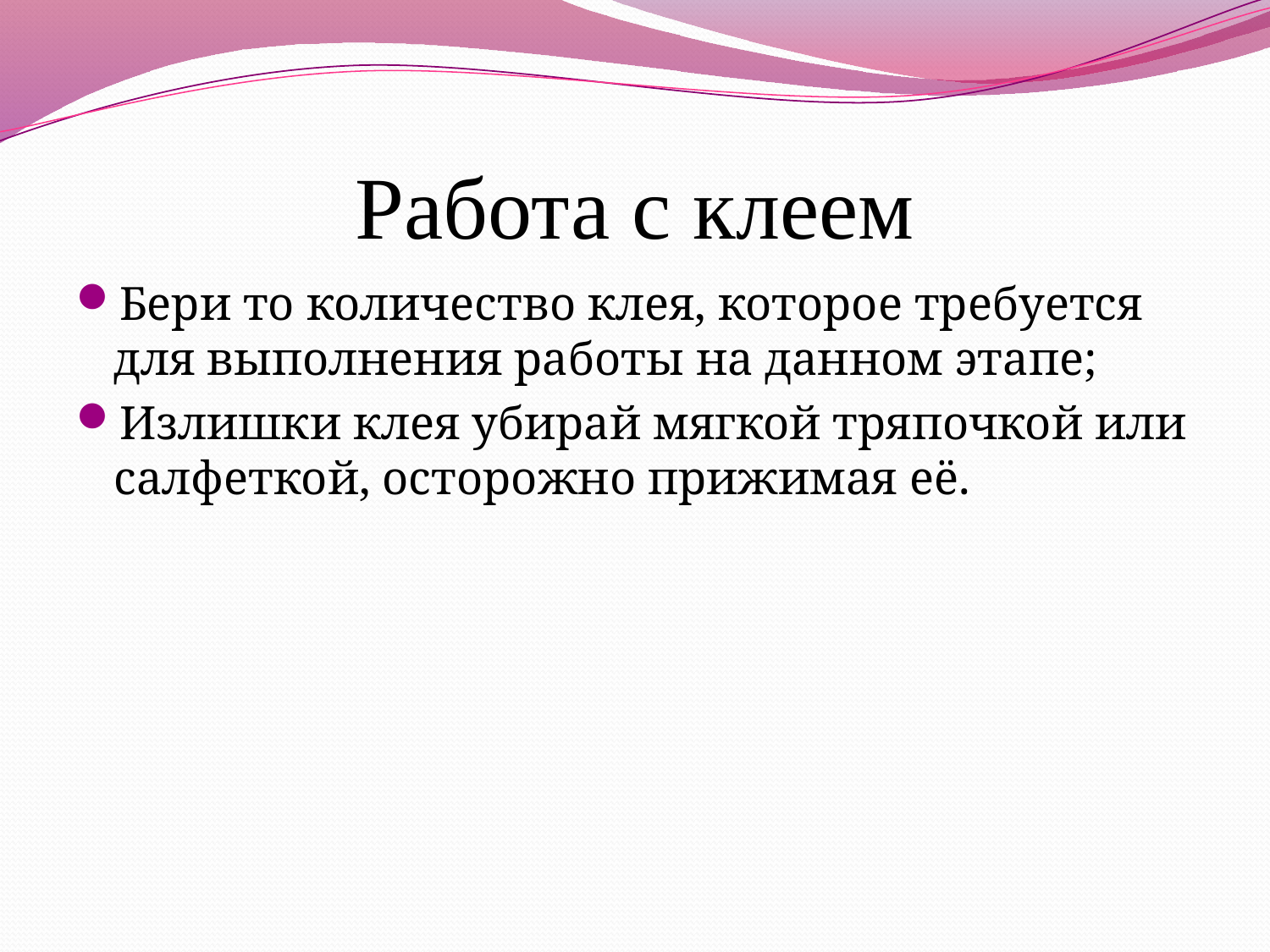

# Работа с клеем
Бери то количество клея, которое требуется для выполнения работы на данном этапе;
Излишки клея убирай мягкой тряпочкой или салфеткой, осторожно прижимая её.